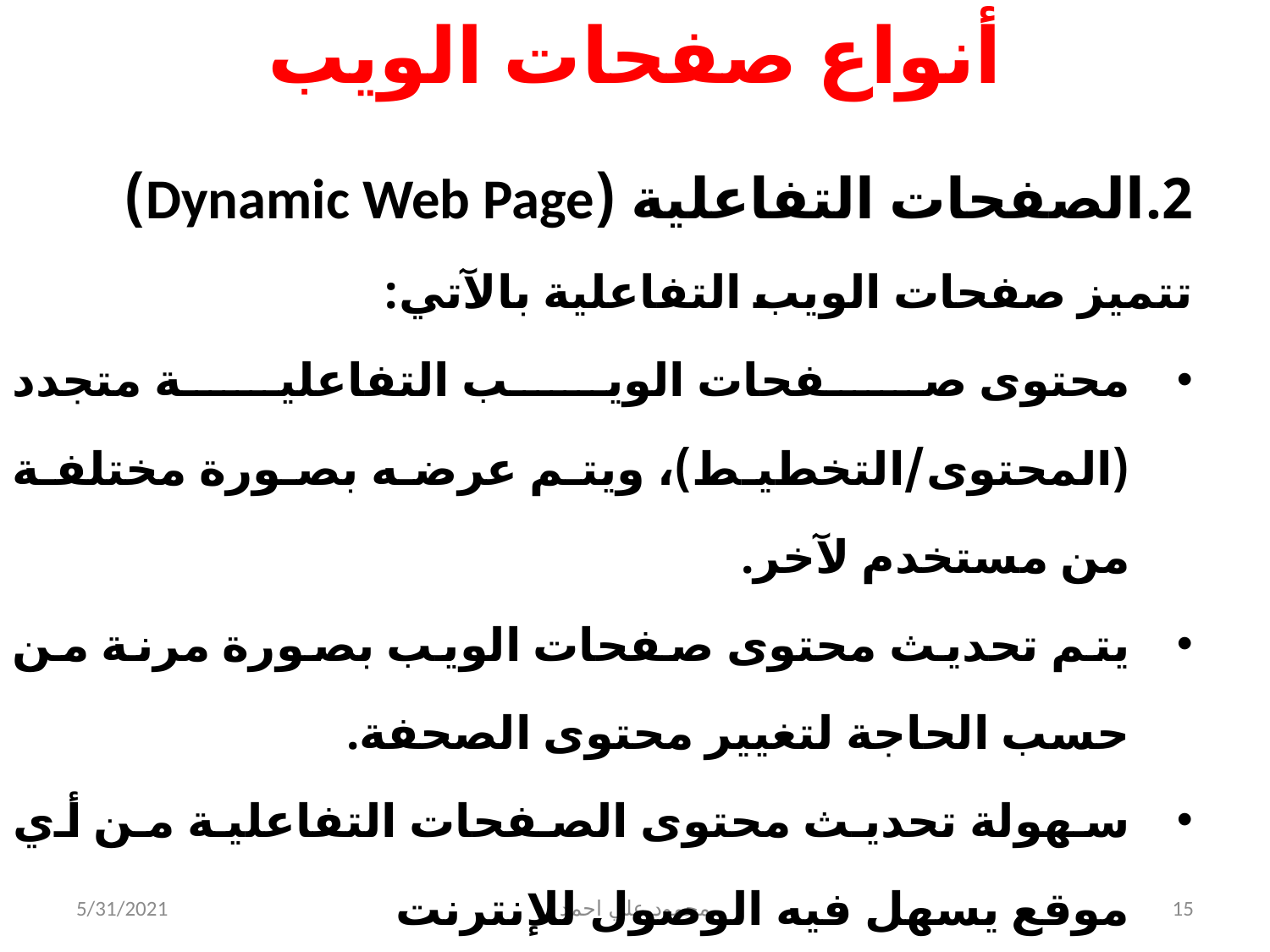

أنواع صفحات الويب
الصفحات التفاعلية (Dynamic Web Page)
تتميز صفحات الويب التفاعلية بالآتي:
محتوى صفحات الويب التفاعلية متجدد (المحتوى/التخطيط)، ويتم عرضه بصورة مختلفة من مستخدم لآخر.
يتم تحديث محتوى صفحات الويب بصورة مرنة من حسب الحاجة لتغيير محتوى الصحفة.
سهولة تحديث محتوى الصفحات التفاعلية من أي موقع يسهل فيه الوصول للإنترنت
5/31/2021
محمود علي احمد
15